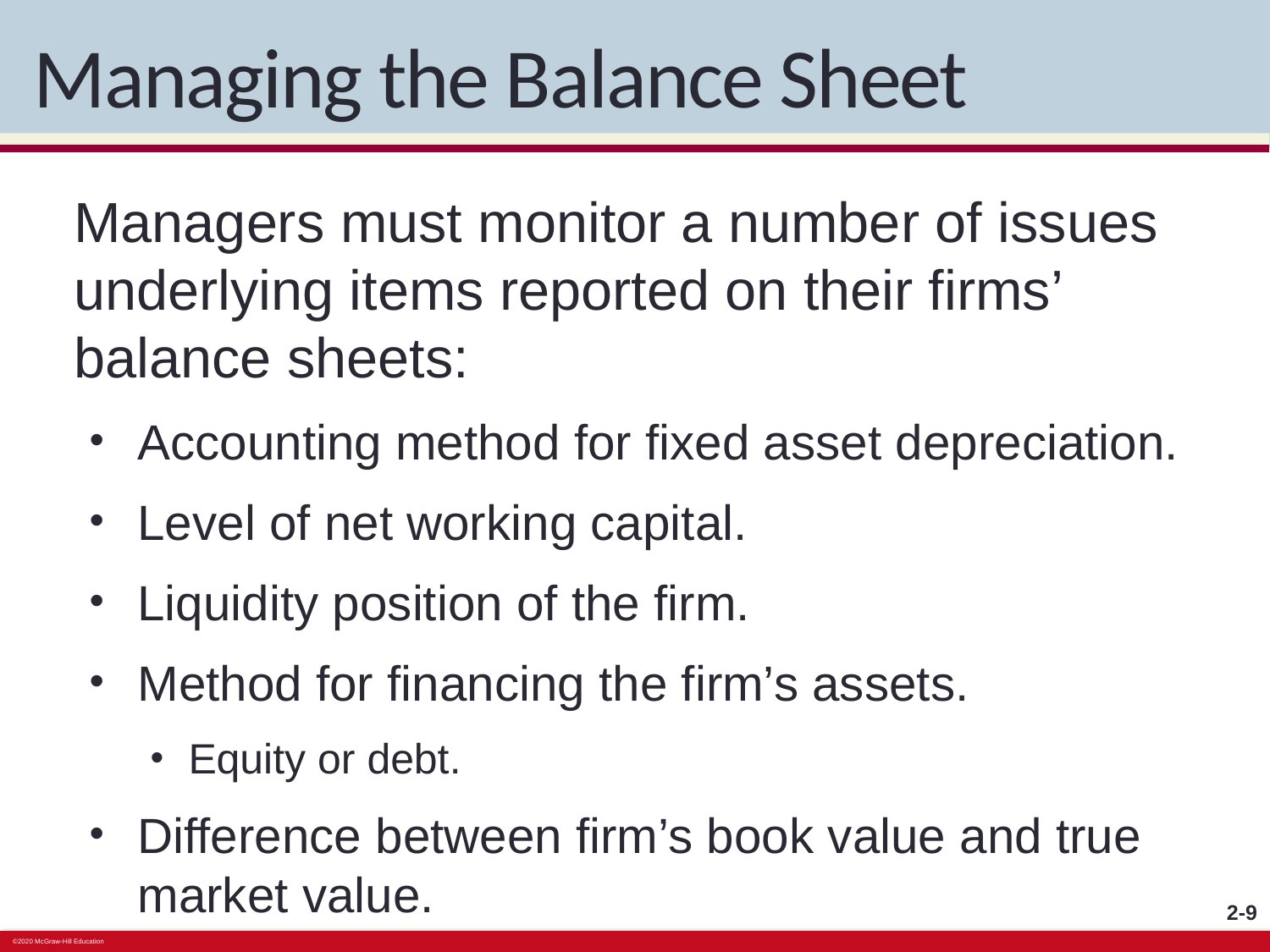

# Managing the Balance Sheet
Managers must monitor a number of issues underlying items reported on their firms’ balance sheets:
Accounting method for fixed asset depreciation.
Level of net working capital.
Liquidity position of the firm.
Method for financing the firm’s assets.
Equity or debt.
Difference between firm’s book value and true market value.